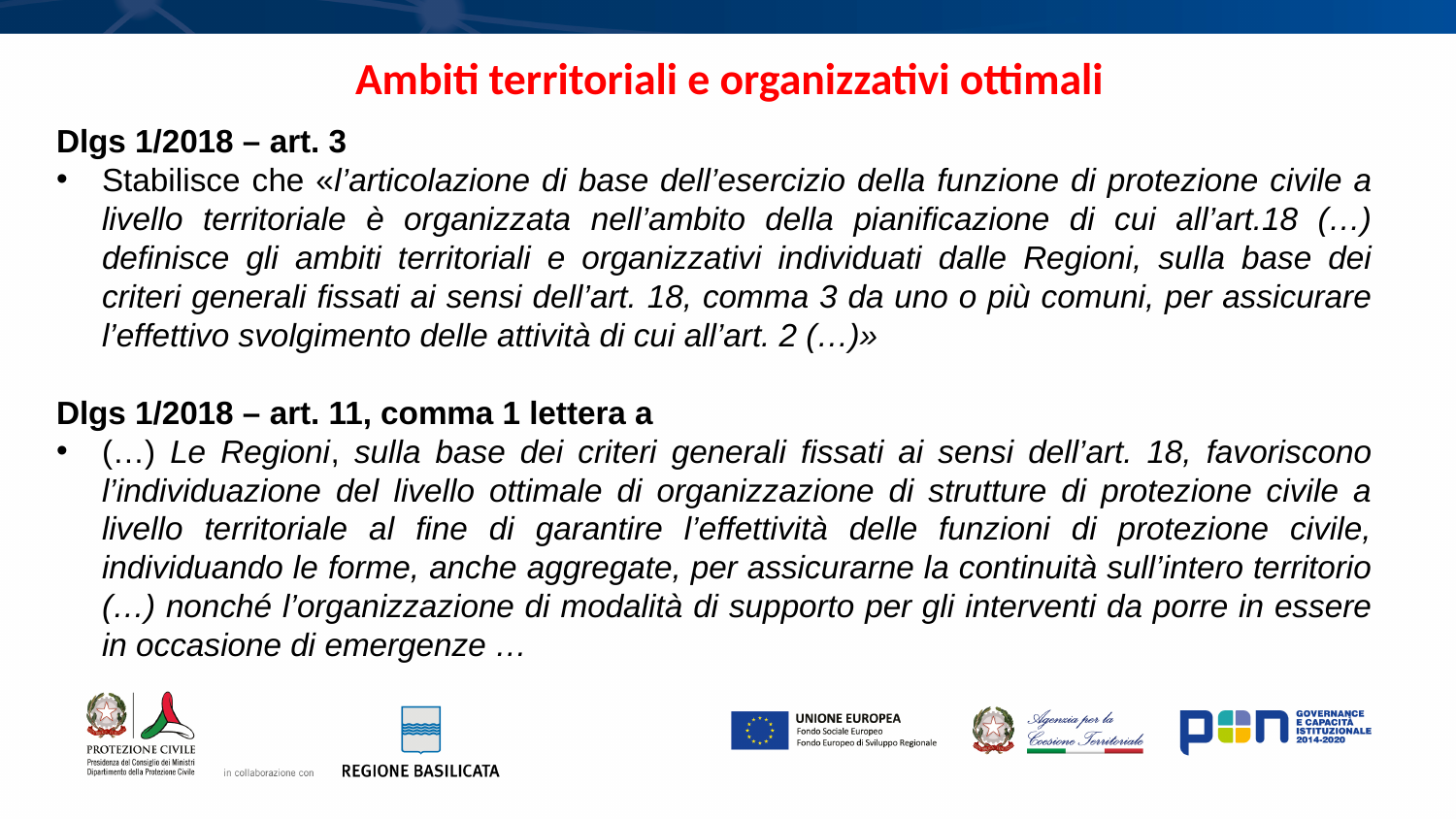

Ambiti territoriali e organizzativi ottimali
Dlgs 1/2018 – art. 3
Stabilisce che «l’articolazione di base dell’esercizio della funzione di protezione civile a livello territoriale è organizzata nell’ambito della pianificazione di cui all’art.18 (…) definisce gli ambiti territoriali e organizzativi individuati dalle Regioni, sulla base dei criteri generali fissati ai sensi dell’art. 18, comma 3 da uno o più comuni, per assicurare l’effettivo svolgimento delle attività di cui all’art. 2 (…)»

Dlgs 1/2018 – art. 11, comma 1 lettera a
(…) Le Regioni, sulla base dei criteri generali fissati ai sensi dell’art. 18, favoriscono l’individuazione del livello ottimale di organizzazione di strutture di protezione civile a livello territoriale al fine di garantire l’effettività delle funzioni di protezione civile, individuando le forme, anche aggregate, per assicurarne la continuità sull’intero territorio (…) nonché l’organizzazione di modalità di supporto per gli interventi da porre in essere in occasione di emergenze …